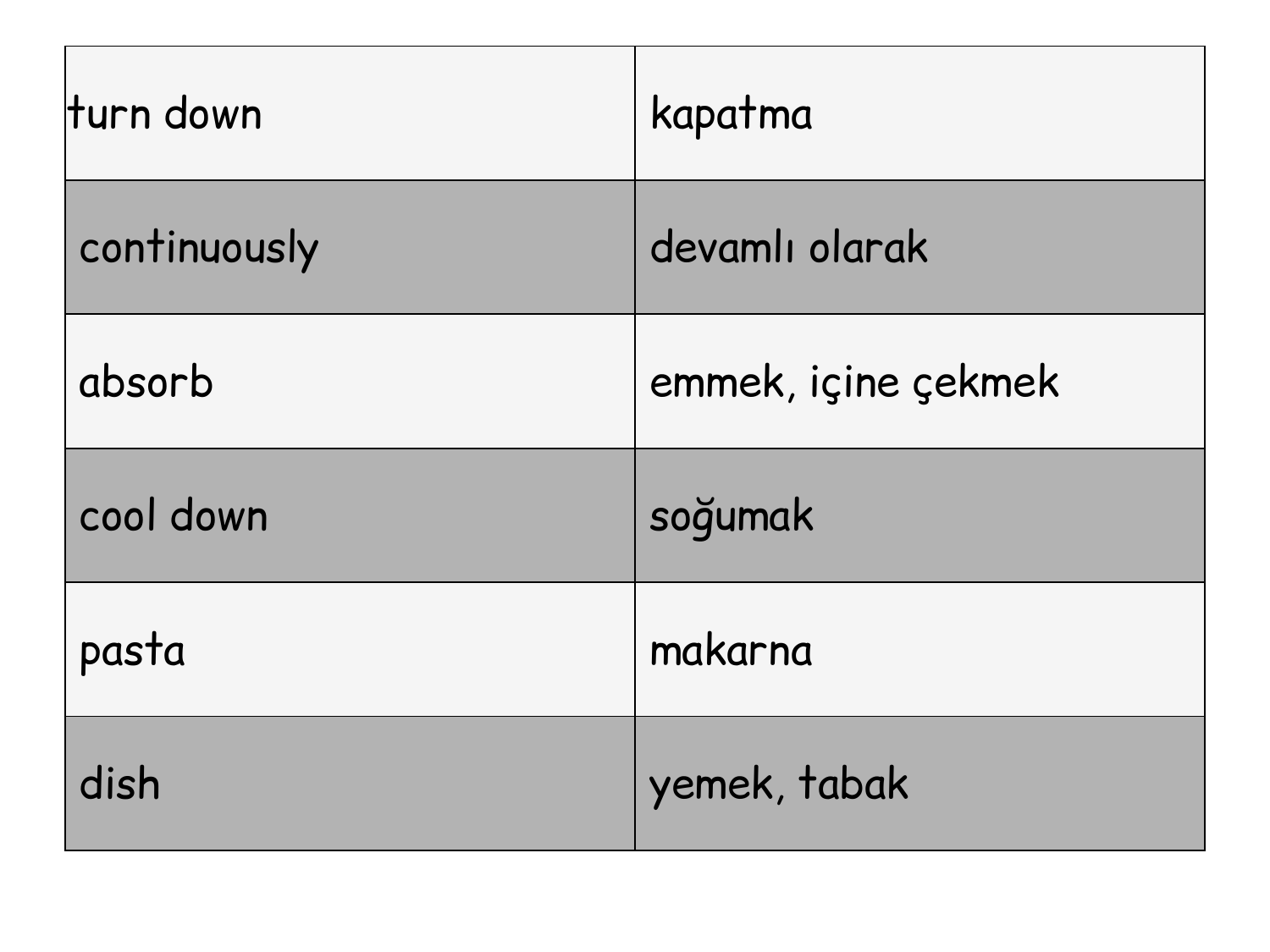

#
| turn down | kapatma |
| --- | --- |
| continuously | devamlı olarak |
| absorb | emmek, içine çekmek |
| cool down | soğumak |
| pasta | makarna |
| dish | yemek, tabak |